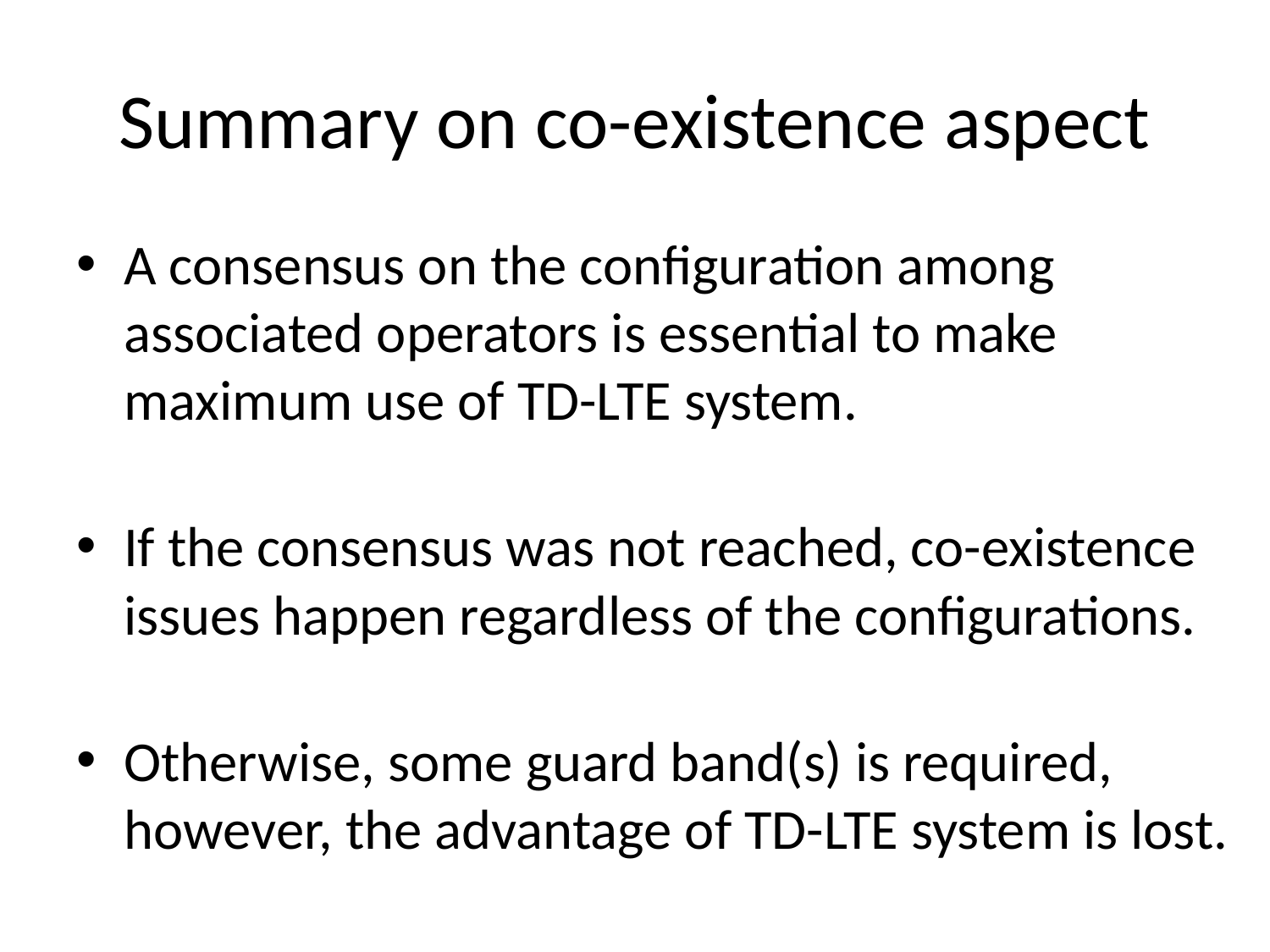

# Summary on co-existence aspect
A consensus on the configuration among associated operators is essential to make maximum use of TD-LTE system.

If the consensus was not reached, co-existence issues happen regardless of the configurations.

Otherwise, some guard band(s) is required, however, the advantage of TD-LTE system is lost.